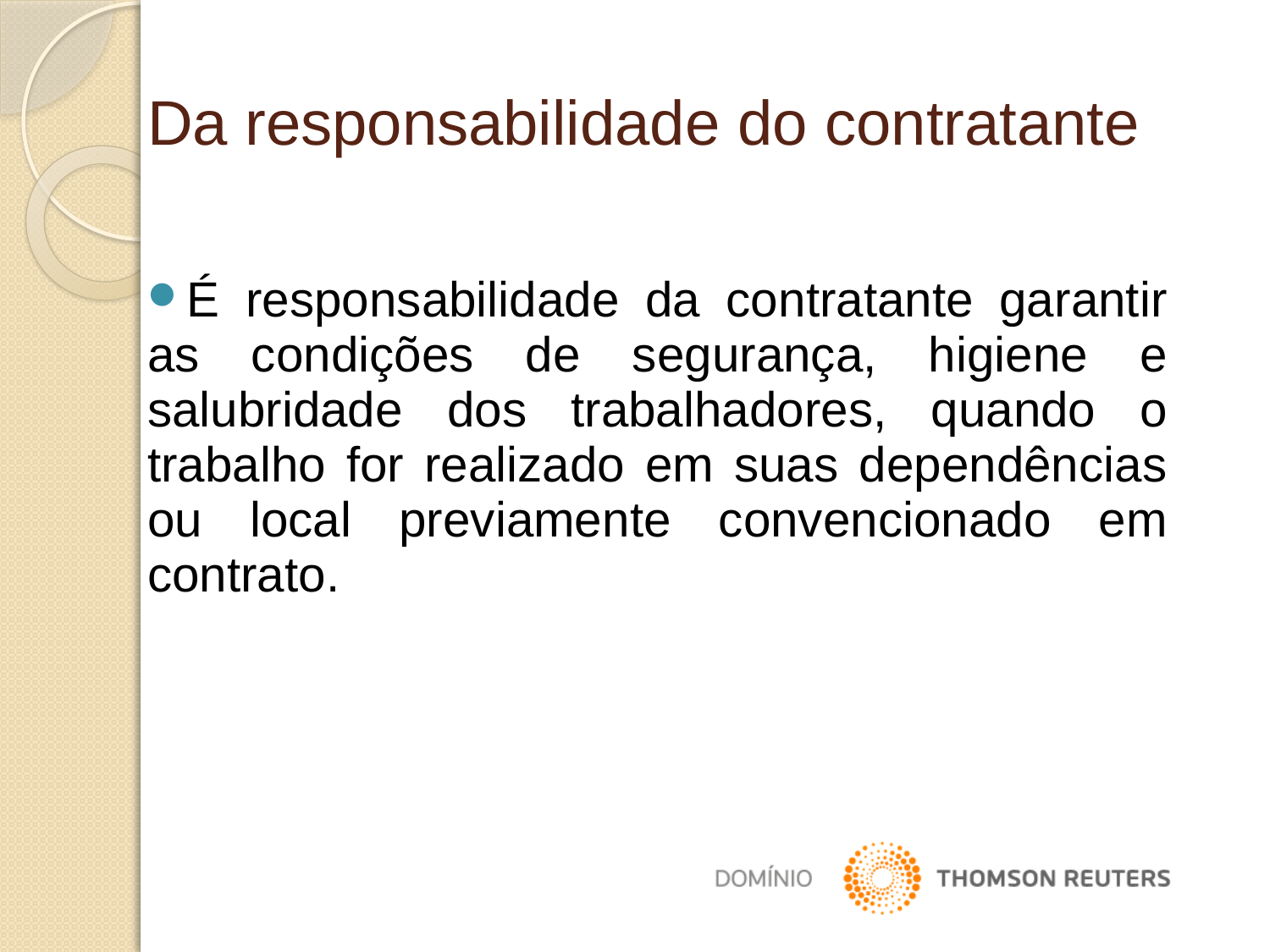

Da responsabilidade do contratante
É responsabilidade da contratante garantir as condições de segurança, higiene e salubridade dos trabalhadores, quando o trabalho for realizado em suas dependências ou local previamente convencionado em contrato.